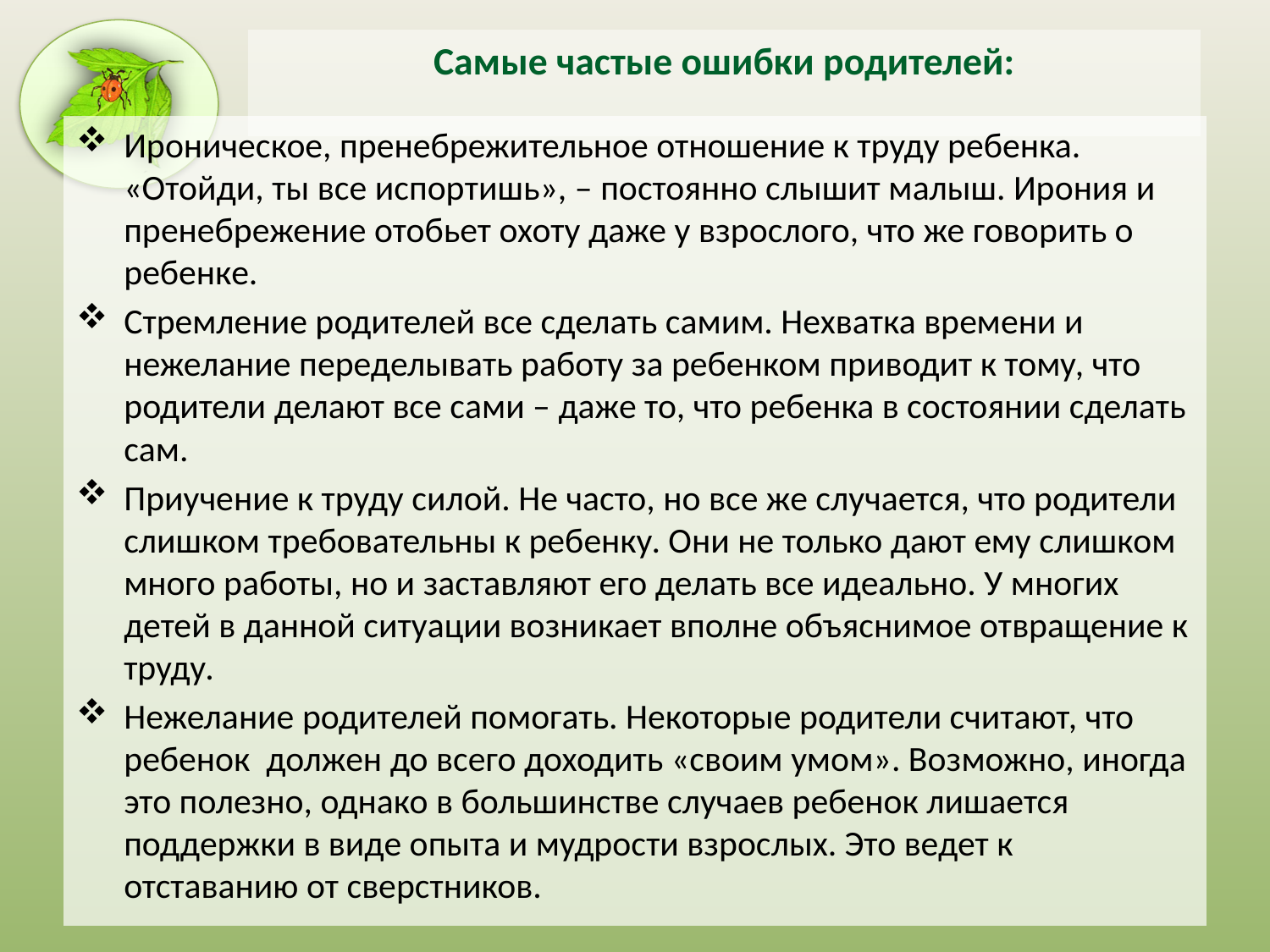

# Самые частые ошибки родителей:
Ироническое, пренебрежительное отношение к труду ребенка. «Отойди, ты все испортишь», – постоянно слышит малыш. Ирония и пренебрежение отобьет охоту даже у взрослого, что же говорить о ребенке.
Стремление родителей все сделать самим. Нехватка времени и нежелание переделывать работу за ребенком приводит к тому, что родители делают все сами – даже то, что ребенка в состоянии сделать сам.
Приучение к труду силой. Не часто, но все же случается, что родители слишком требовательны к ребенку. Они не только дают ему слишком много работы, но и заставляют его делать все идеально. У многих детей в данной ситуации возникает вполне объяснимое отвращение к труду.
Нежелание родителей помогать. Некоторые родители считают, что ребенок  должен до всего доходить «своим умом». Возможно, иногда это полезно, однако в большинстве случаев ребенок лишается поддержки в виде опыта и мудрости взрослых. Это ведет к отставанию от сверстников.